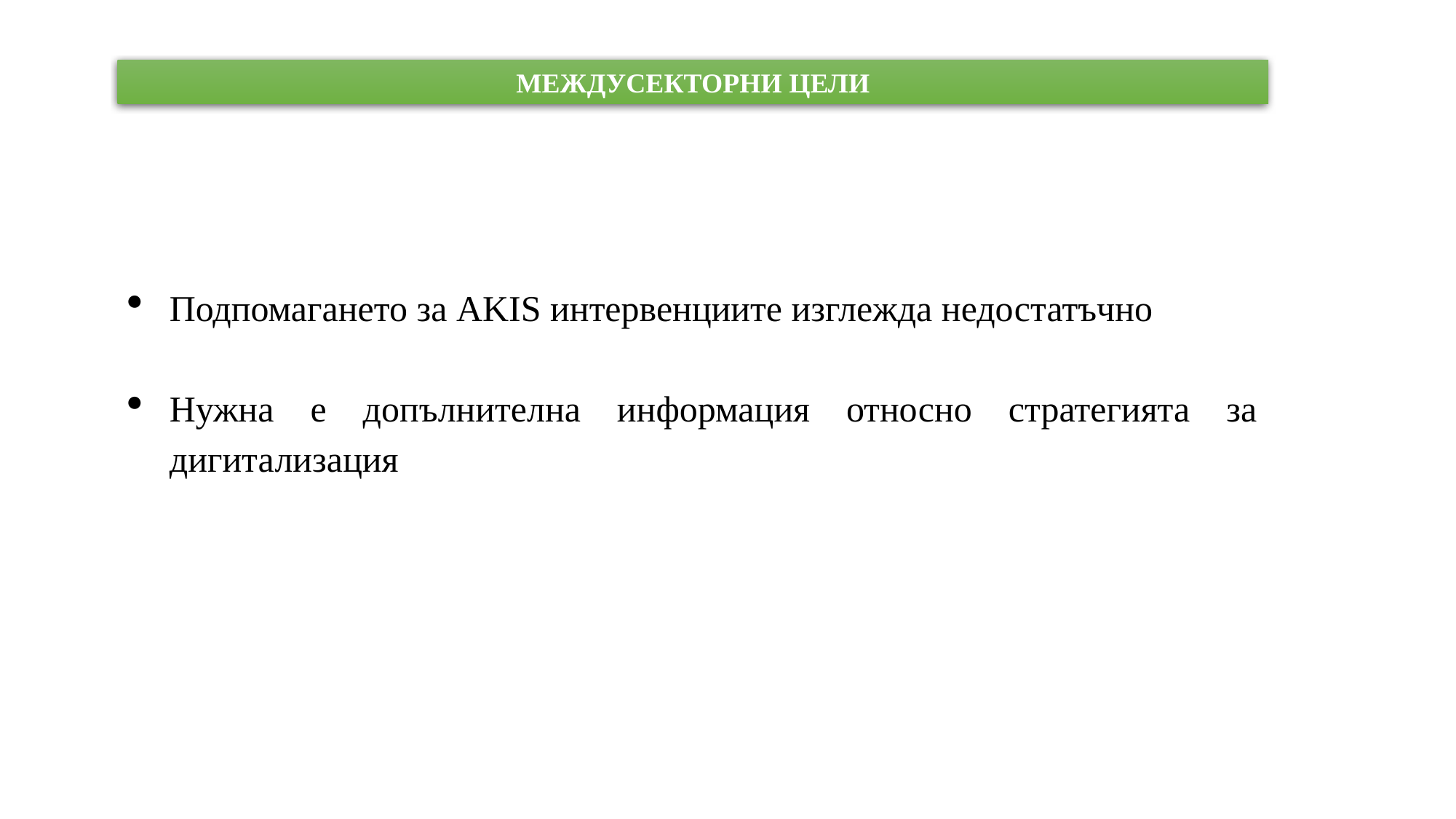

МЕЖДУСЕКТОРНИ ЦЕЛИ
Подпомагането за AKIS интервенциите изглежда недостатъчно

Нужна е допълнителна информация относно стратегията за дигитализация